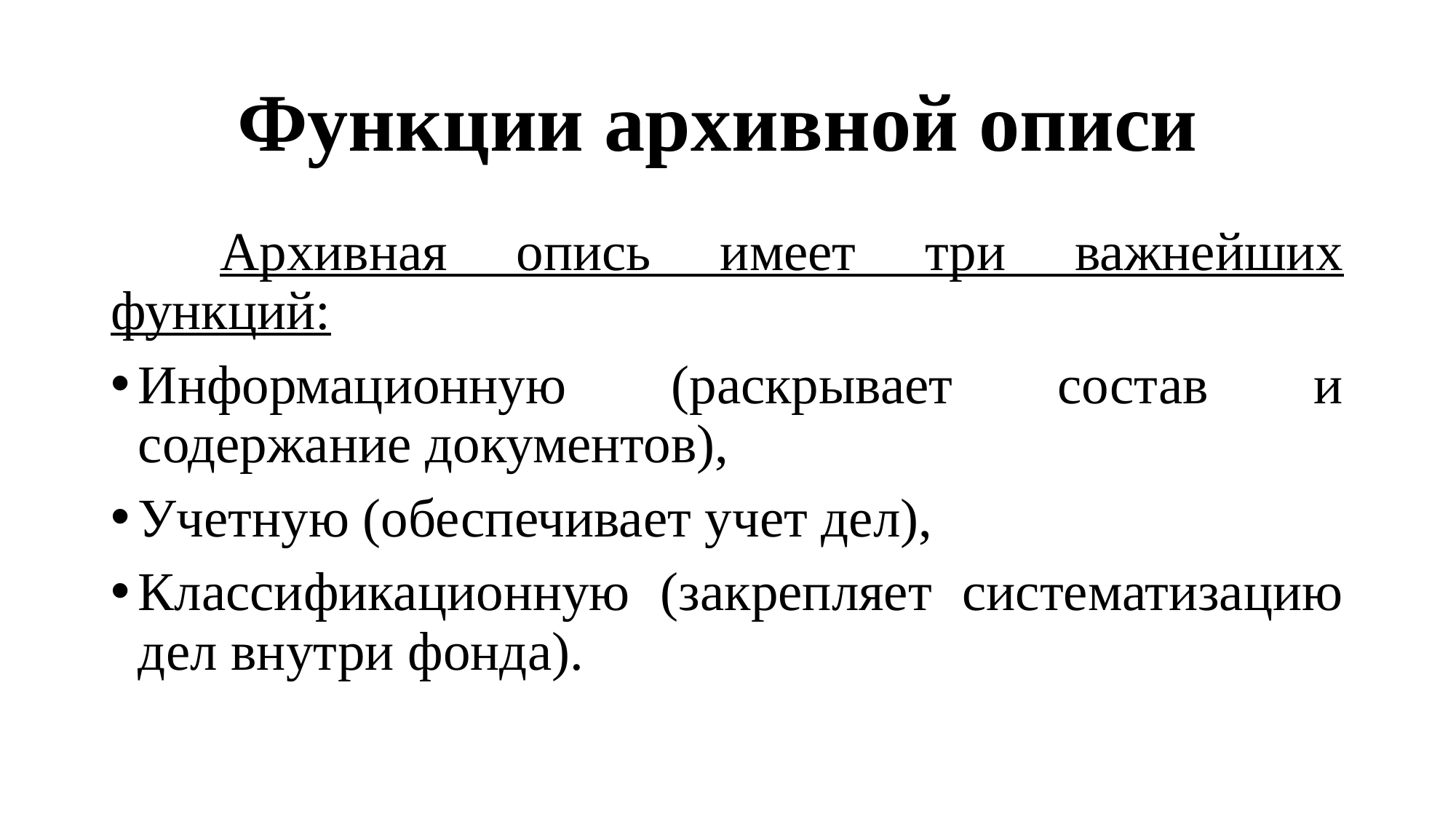

# Функции архивной описи
	Архивная опись имеет три важнейших функций:
Информационную (раскрывает состав и содержание документов),
Учетную (обеспечивает учет дел),
Классификационную (закрепляет систематизацию дел внутри фонда).